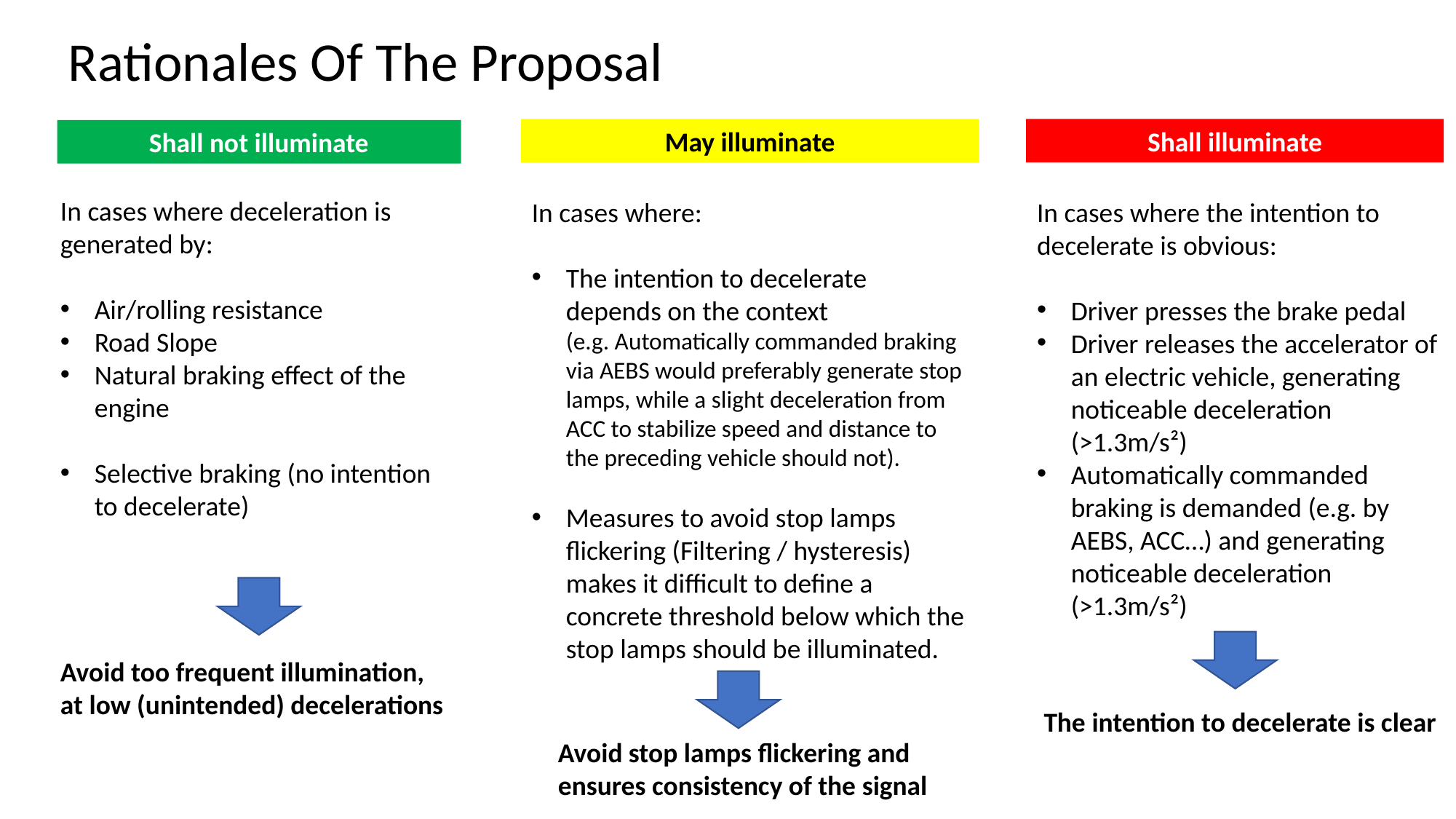

Rationales Of The Proposal
May illuminate
Shall illuminate
Shall not illuminate
In cases where deceleration is generated by:

Air/rolling resistance
Road Slope
Natural braking effect of the engine

Selective braking (no intention to decelerate)
In cases where:

The intention to decelerate depends on the context
(e.g. Automatically commanded braking via AEBS would preferably generate stop lamps, while a slight deceleration from ACC to stabilize speed and distance to the preceding vehicle should not).

Measures to avoid stop lamps flickering (Filtering / hysteresis) makes it difficult to define a concrete threshold below which the stop lamps should be illuminated.
In cases where the intention to decelerate is obvious:

Driver presses the brake pedal
Driver releases the accelerator of an electric vehicle, generating noticeable deceleration (>1.3m/s²)
Automatically commanded braking is demanded (e.g. by AEBS, ACC…) and generating noticeable deceleration (>1.3m/s²)

Avoid too frequent illumination, at low (unintended) decelerations

The intention to decelerate is clear
Avoid stop lamps flickering and ensures consistency of the signal